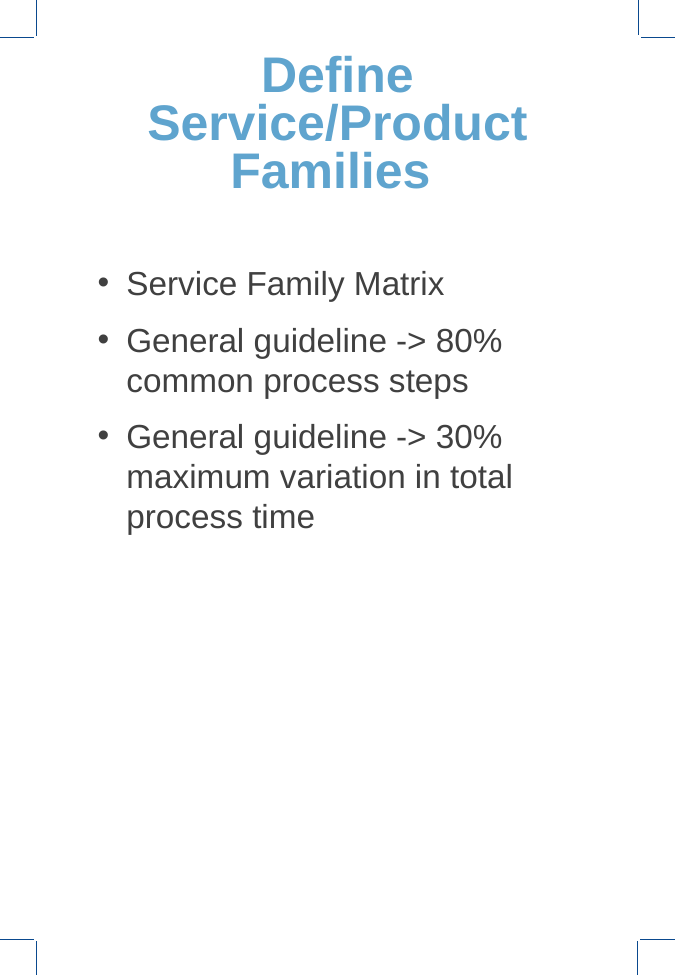

# Define Service/Product Families
Service Family Matrix
General guideline -> 80% common process steps
General guideline -> 30% maximum variation in total process time